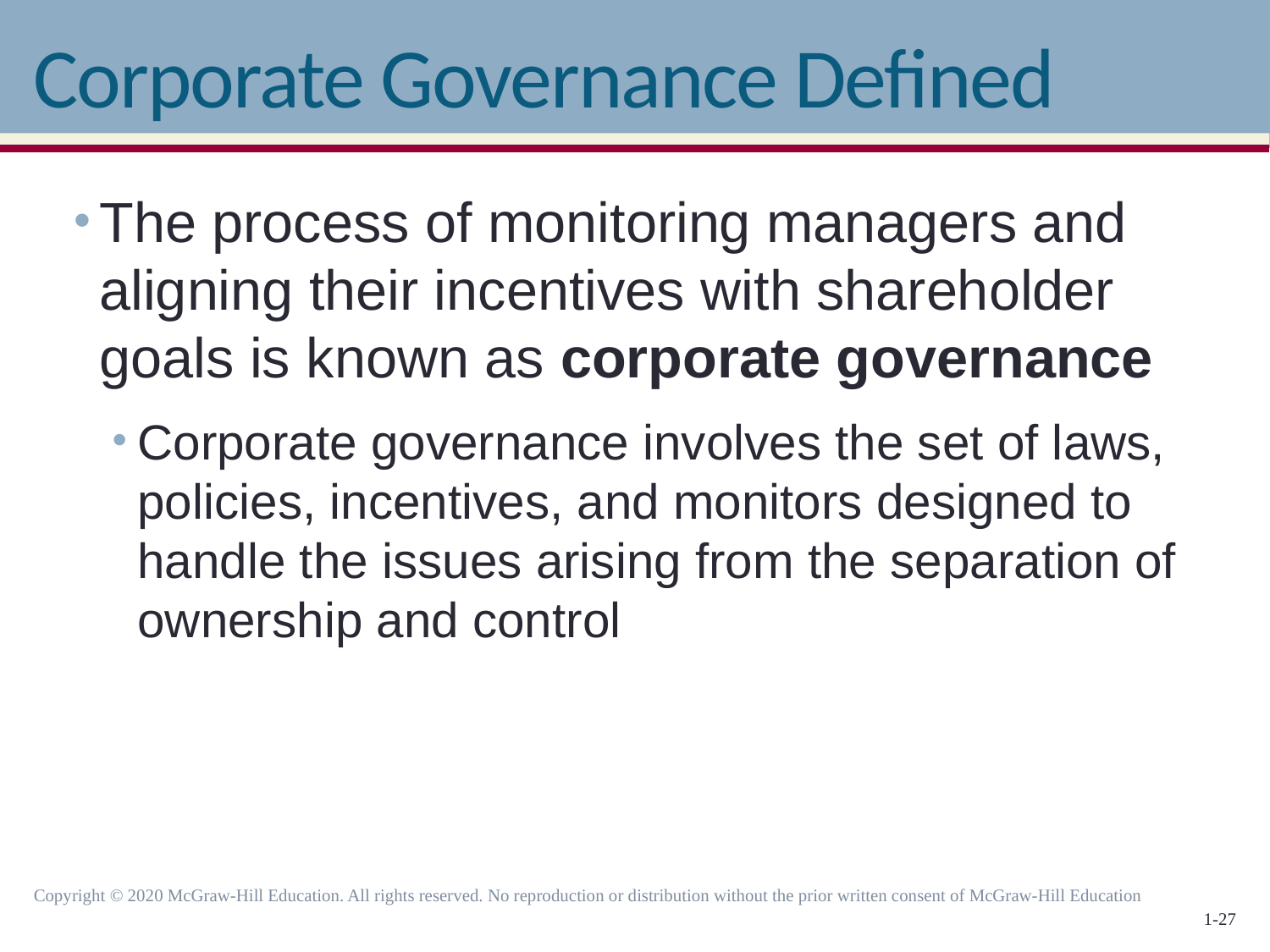

# Corporate Governance Defined
The process of monitoring managers and aligning their incentives with shareholder goals is known as corporate governance
Corporate governance involves the set of laws, policies, incentives, and monitors designed to handle the issues arising from the separation of ownership and control
Copyright © 2020 McGraw-Hill Education. All rights reserved. No reproduction or distribution without the prior written consent of McGraw-Hill Education